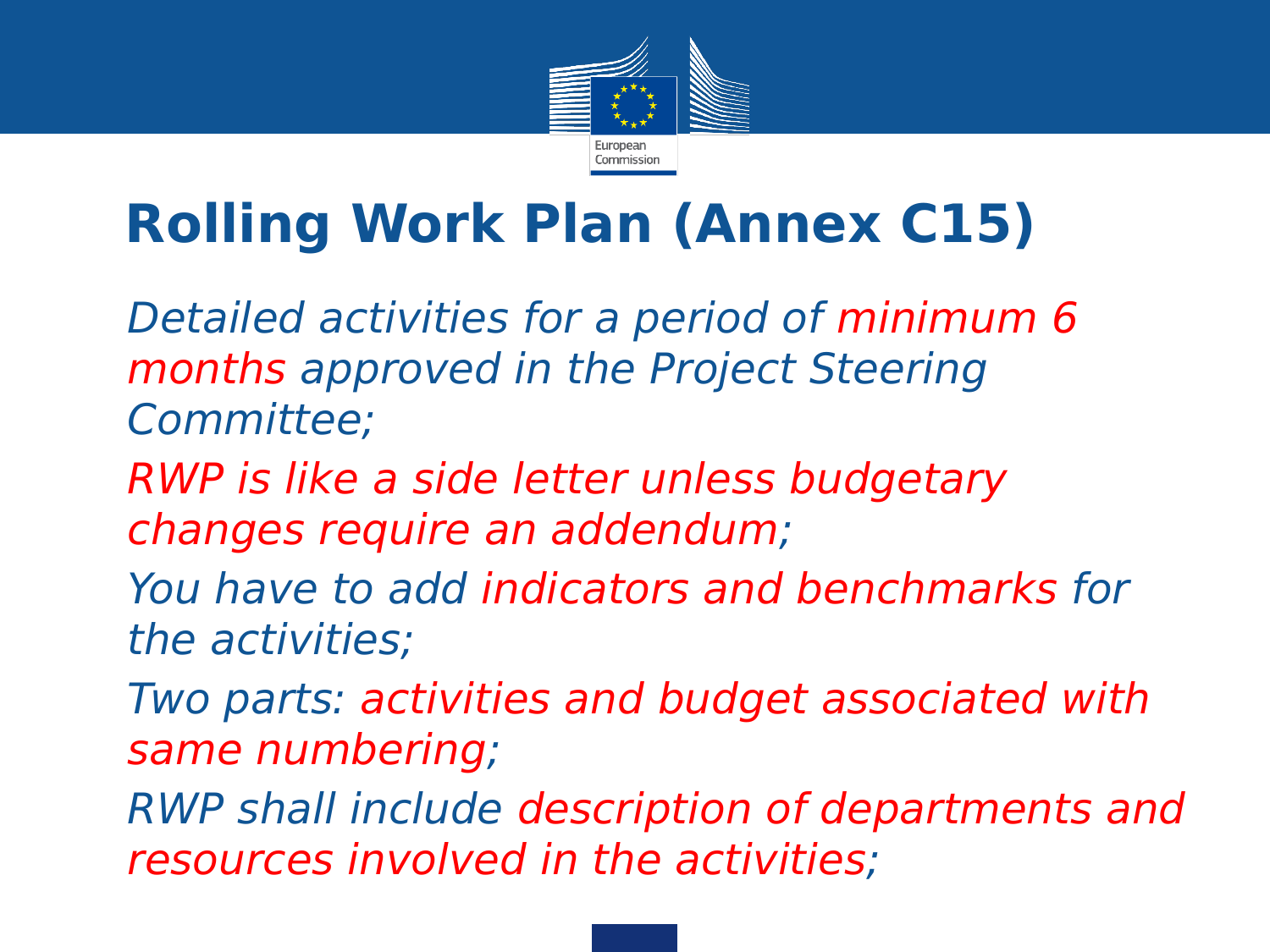

# Rolling Work Plan (Annex C15)
Detailed activities for a period of minimum 6 months approved in the Project Steering Committee;
RWP is like a side letter unless budgetary changes require an addendum;
You have to add indicators and benchmarks for the activities;
Two parts: activities and budget associated with same numbering;
RWP shall include description of departments and resources involved in the activities;